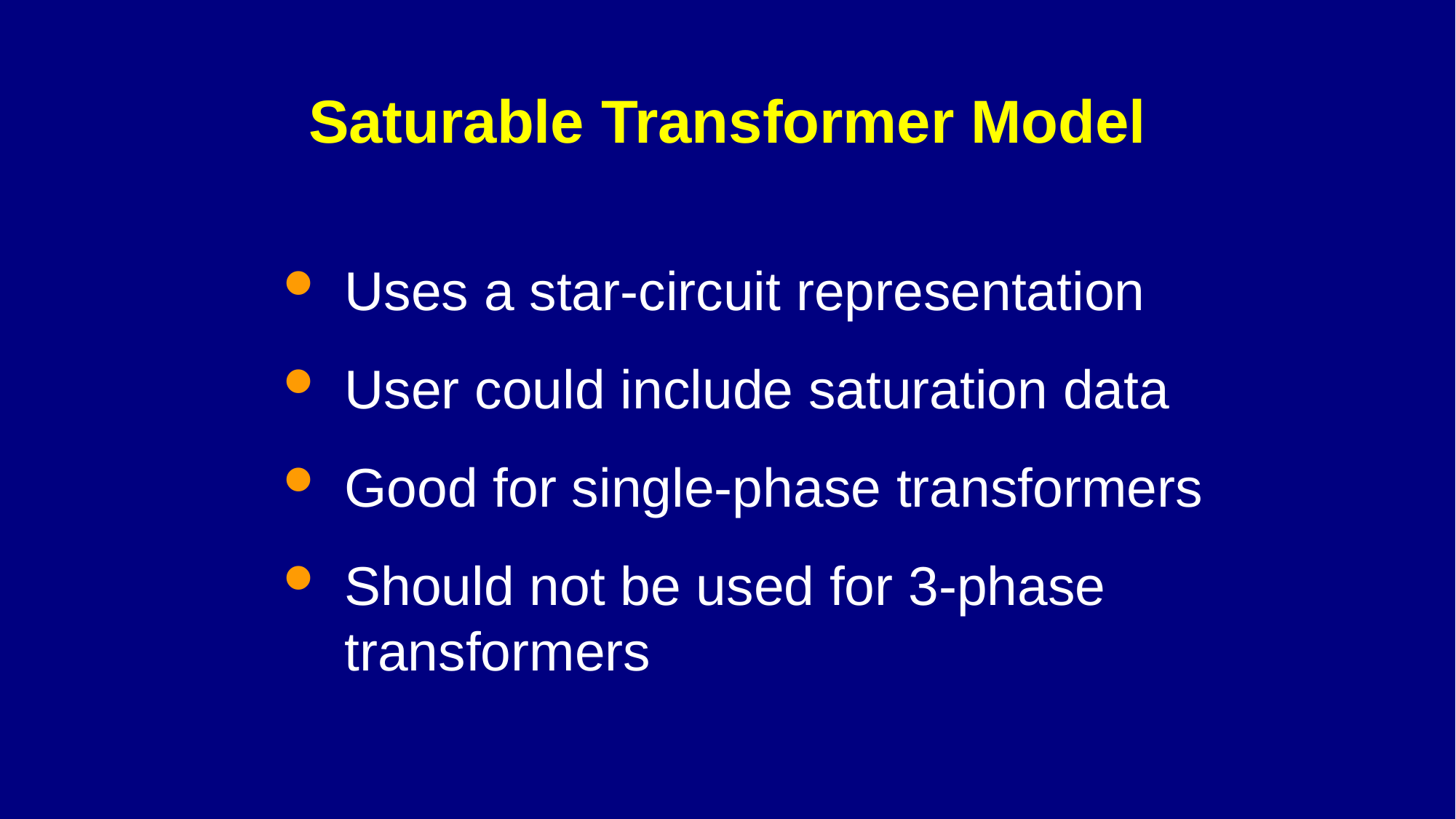

# Saturable Transformer Model
Uses a star-circuit representation
User could include saturation data
Good for single-phase transformers
Should not be used for 3-phase transformers